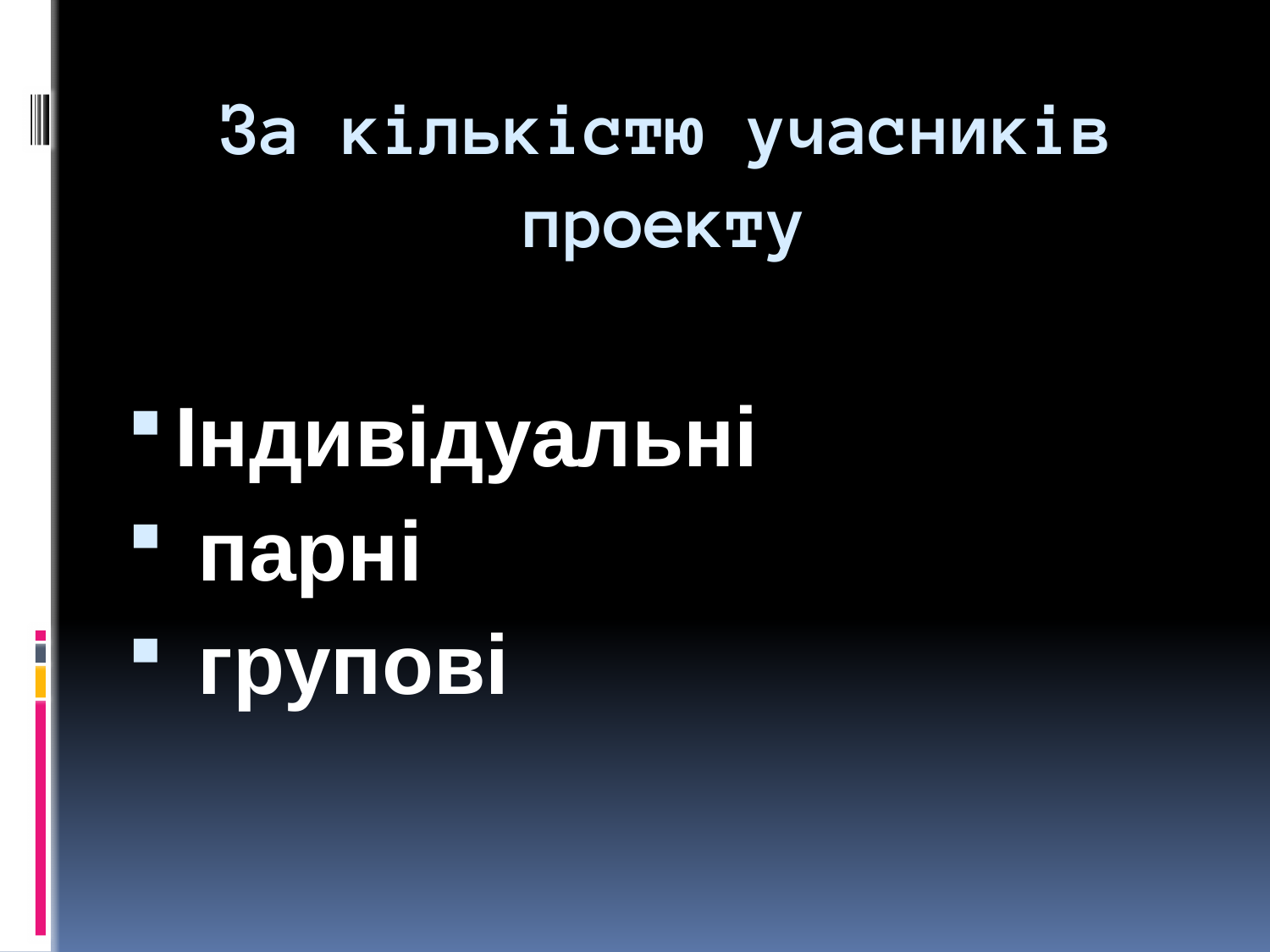

# За кількістю учасників проекту
Індивідуальні
 парні
 групові